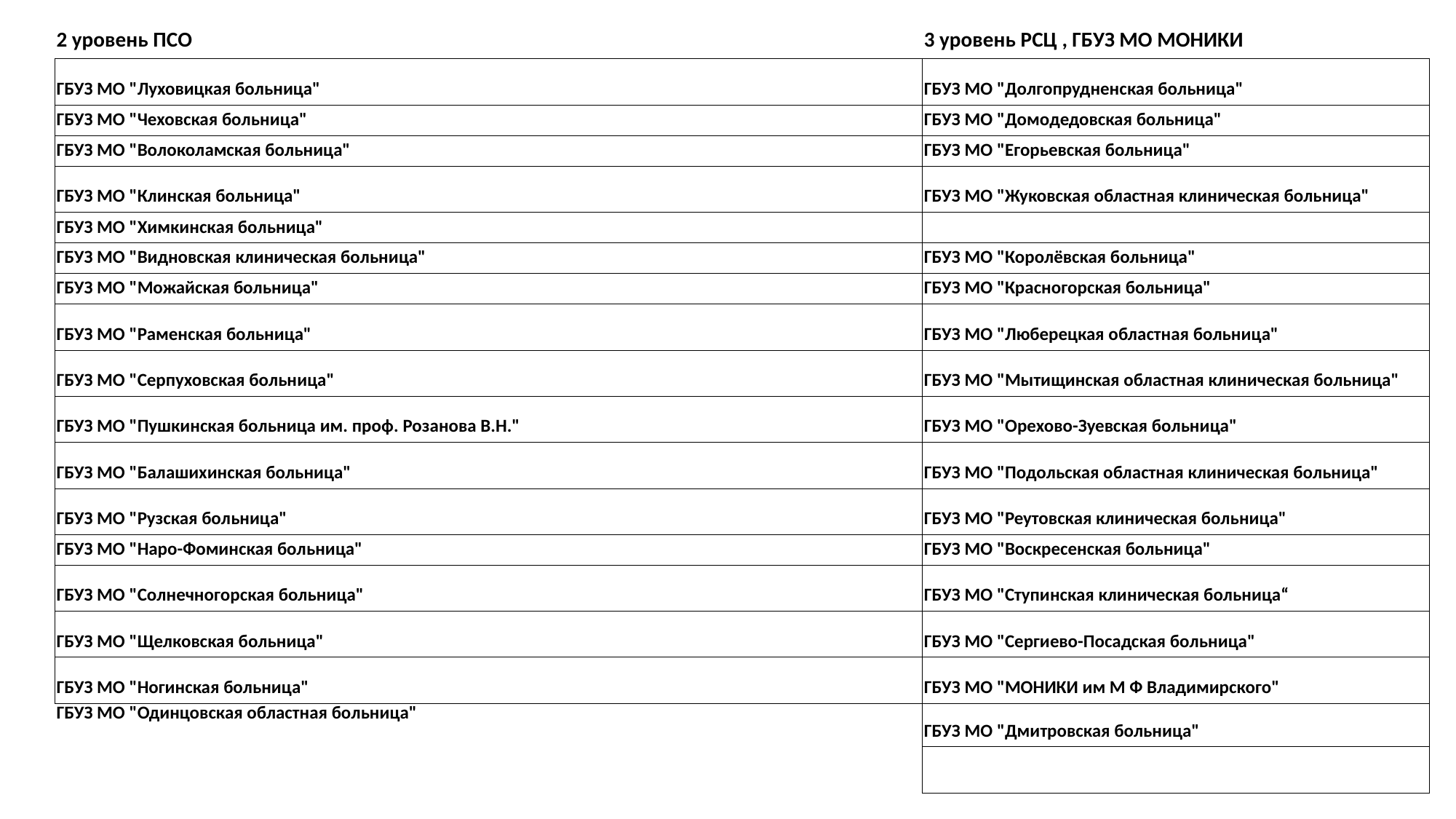

| 2 уровень ПСО | 3 уровень РСЦ , ГБУЗ МО МОНИКИ |
| --- | --- |
| ГБУЗ МО "Луховицкая больница" | ГБУЗ МО "Долгопрудненская больница" |
| ГБУЗ МО "Чеховская больница" | ГБУЗ МО "Домодедовская больница" |
| ГБУЗ МО "Волоколамская больница" | ГБУЗ МО "Егорьевская больница" |
| ГБУЗ МО "Клинская больница" | ГБУЗ МО "Жуковская областная клиническая больница" |
| ГБУЗ МО "Химкинская больница" |  |
| ГБУЗ МО "Видновская клиническая больница" | ГБУЗ МО "Королёвская больница" |
| ГБУЗ МО "Можайская больница" | ГБУЗ МО "Красногорская больница" |
| ГБУЗ МО "Раменская больница" | ГБУЗ МО "Люберецкая областная больница" |
| ГБУЗ МО "Серпуховская больница" | ГБУЗ МО "Мытищинская областная клиническая больница" |
| ГБУЗ МО "Пушкинская больница им. проф. Розанова В.Н." | ГБУЗ МО "Орехово-Зуевская больница" |
| ГБУЗ МО "Балашихинская больница" | ГБУЗ МО "Подольская областная клиническая больница" |
| ГБУЗ МО "Рузская больница" | ГБУЗ МО "Реутовская клиническая больница" |
| ГБУЗ МО "Наро-Фоминская больница" | ГБУЗ МО "Воскресенская больница" |
| ГБУЗ МО "Солнечногорская больница" | ГБУЗ МО "Ступинская клиническая больница“ |
| ГБУЗ МО "Щелковская больница" | ГБУЗ МО "Сергиево-Посадская больница" |
| ГБУЗ МО "Ногинская больница" | ГБУЗ МО "МОНИКИ им М Ф Владимирского" |
| ГБУЗ МО "Одинцовская областная больница" | ГБУЗ МО "Дмитровская больница" |
|  |  |